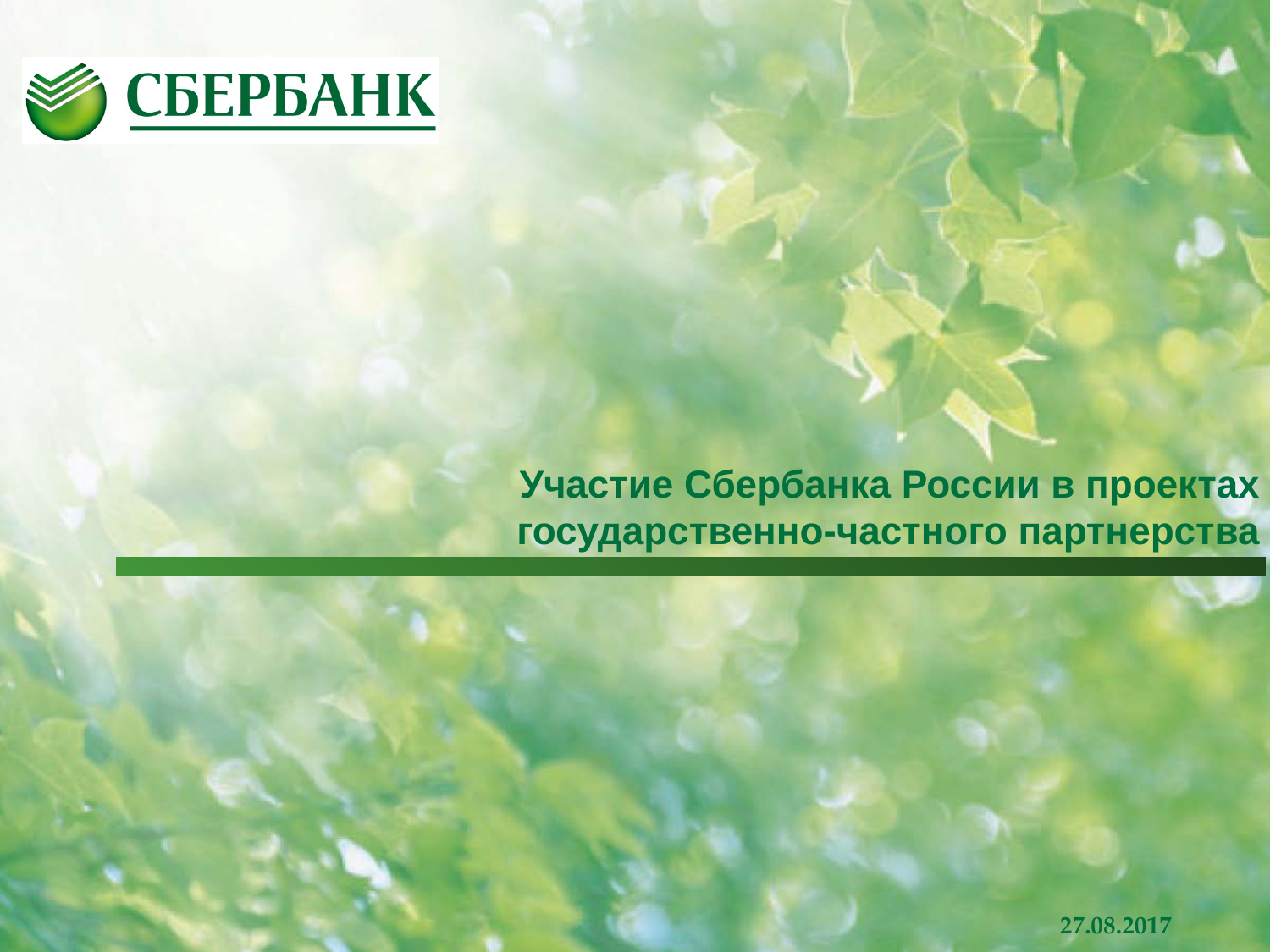

Участие Сбербанка России в проектах государственно-частного партнерства